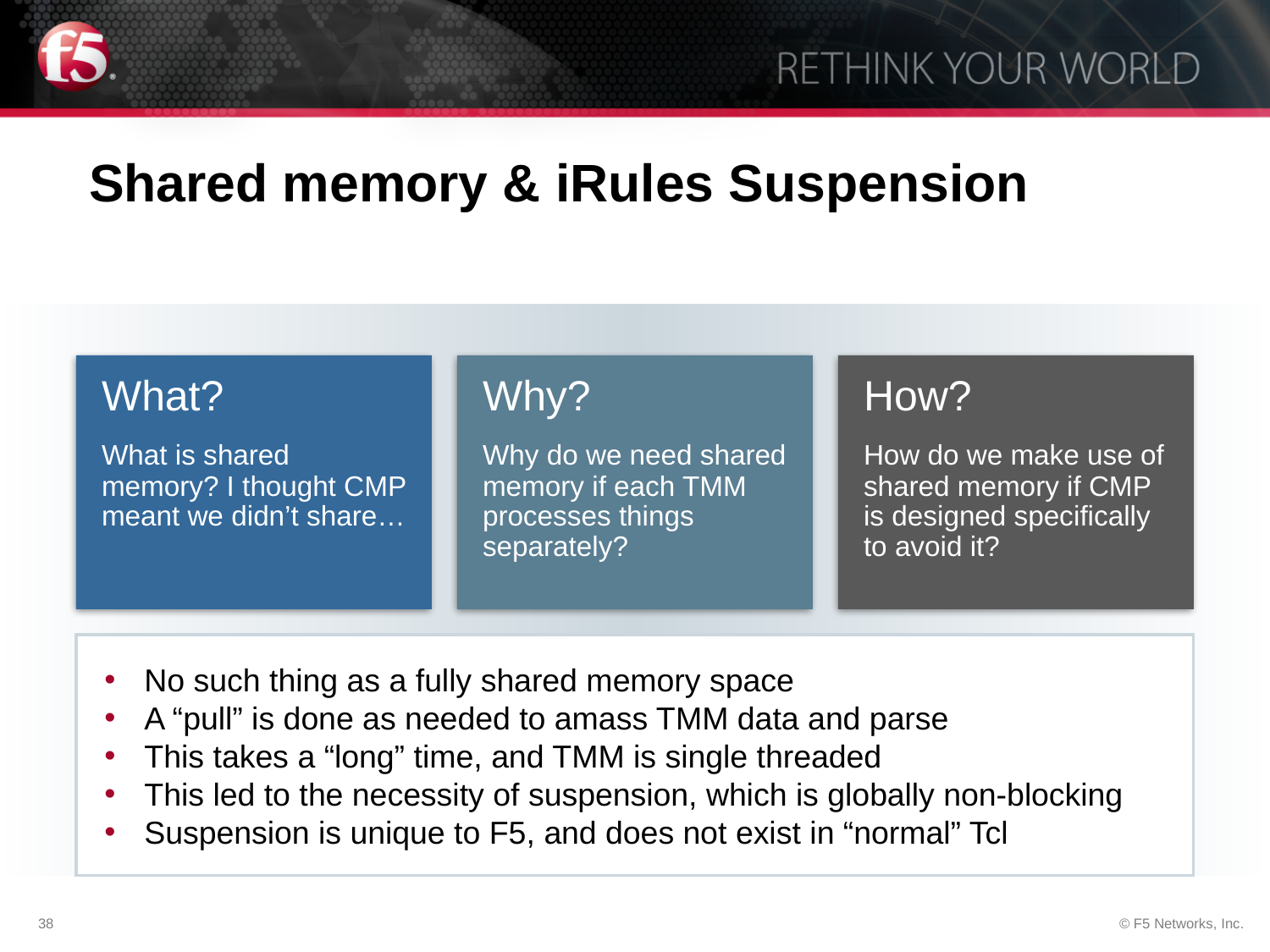

# Shared memory & iRules Suspension

What?
What is shared memory? I thought CMP meant we didn’t share…
Why?
Why do we need shared memory if each TMM processes things separately?
How?
How do we make use of shared memory if CMP is designed specifically to avoid it?
No such thing as a fully shared memory space
A “pull” is done as needed to amass TMM data and parse
This takes a “long” time, and TMM is single threaded
This led to the necessity of suspension, which is globally non-blocking
Suspension is unique to F5, and does not exist in “normal” Tcl